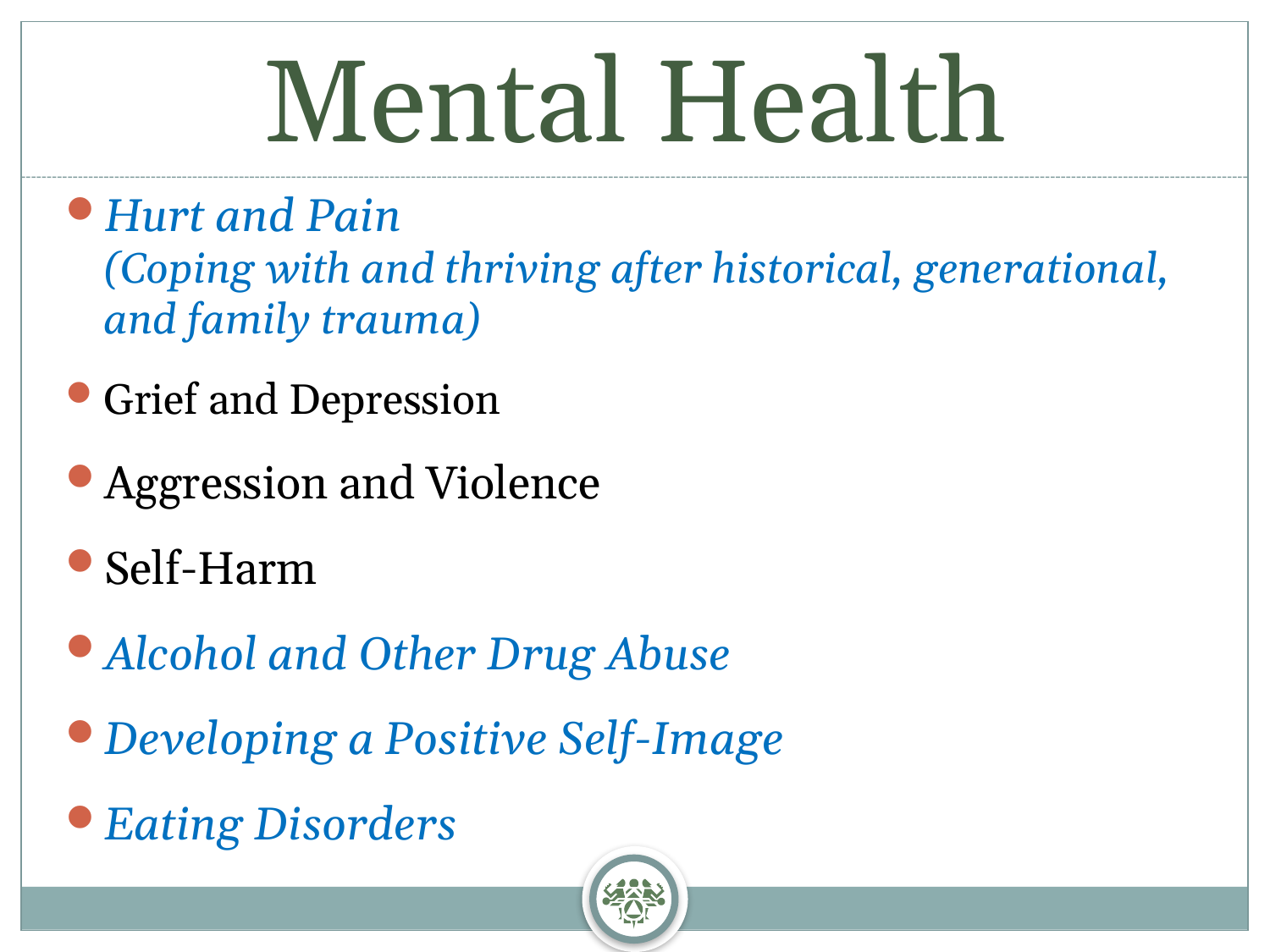

# Mental Health
Hurt and Pain                                                               (Coping with and thriving after historical, generational, and family trauma)
Grief and Depression
Aggression and Violence
Self-Harm
Alcohol and Other Drug Abuse
Developing a Positive Self-Image
Eating Disorders